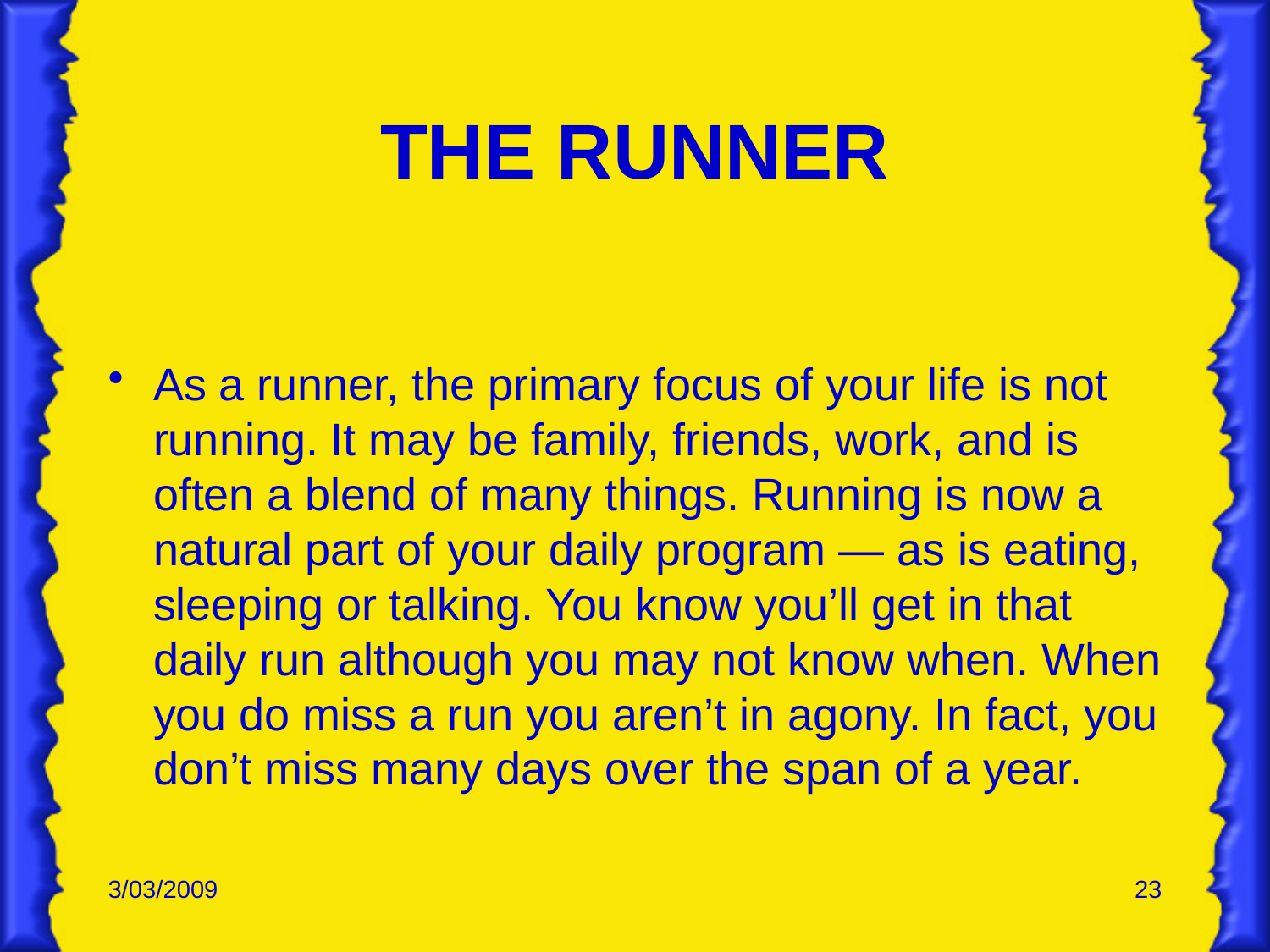

# THE RUNNER
As a runner, the primary focus of your life is not running. It may be family, friends, work, and is often a blend of many things. Running is now a natural part of your daily program — as is eating, sleeping or talking. You know you’ll get in that daily run although you may not know when. When you do miss a run you aren’t in agony. In fact, you don’t miss many days over the span of a year.

3/03/2009
23